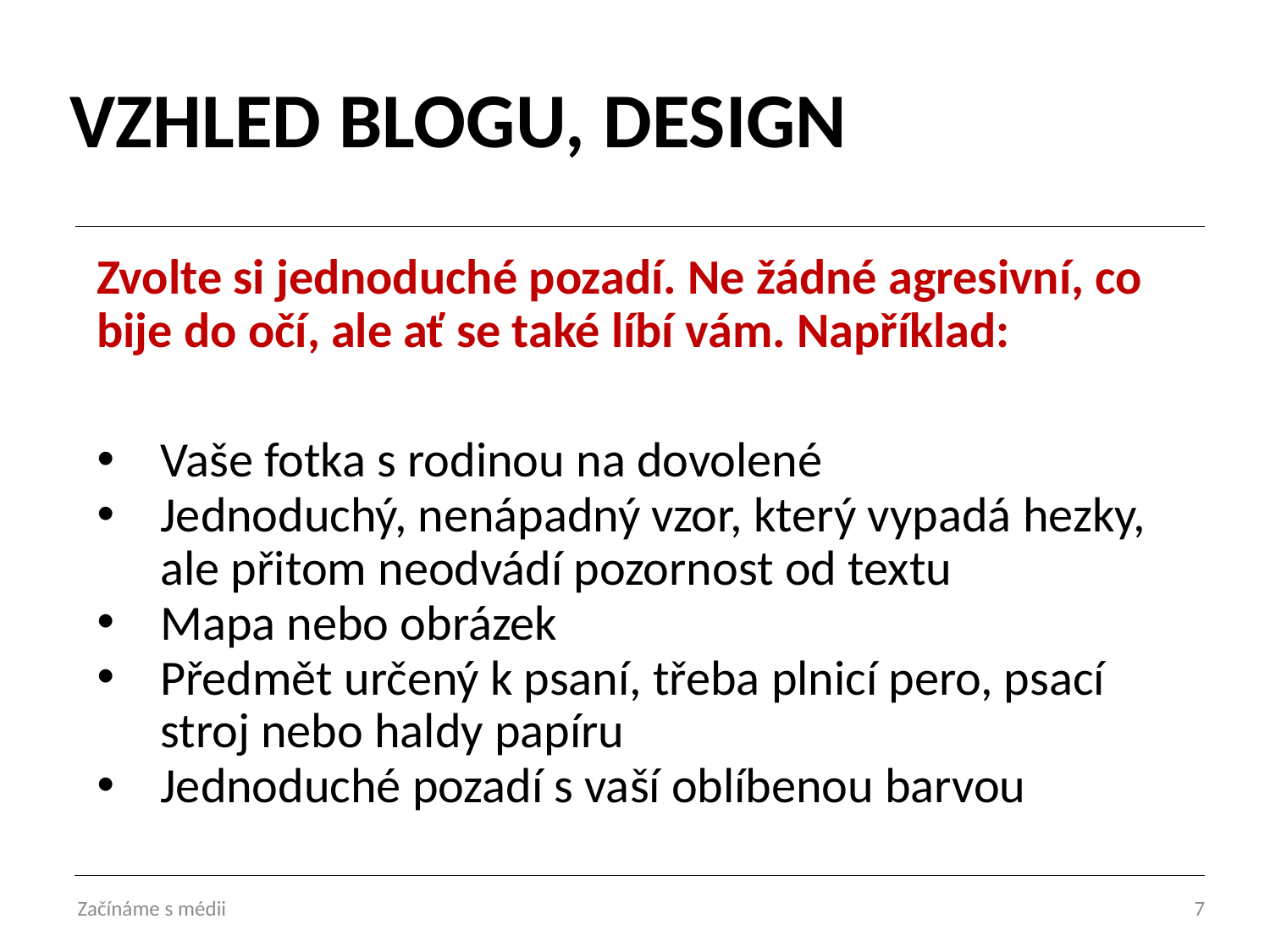

# VZHLED BLOGU, DESIGN
Zvolte si jednoduché pozadí. Ne žádné agresivní, co bije do očí, ale ať se také líbí vám. Například:

Vaše fotka s rodinou na dovolené
Jednoduchý, nenápadný vzor, který vypadá hezky, ale přitom neodvádí pozornost od textu
Mapa nebo obrázek
Předmět určený k psaní, třeba plnicí pero, psací stroj nebo haldy papíru
Jednoduché pozadí s vaší oblíbenou barvou

Začínáme s médii
7